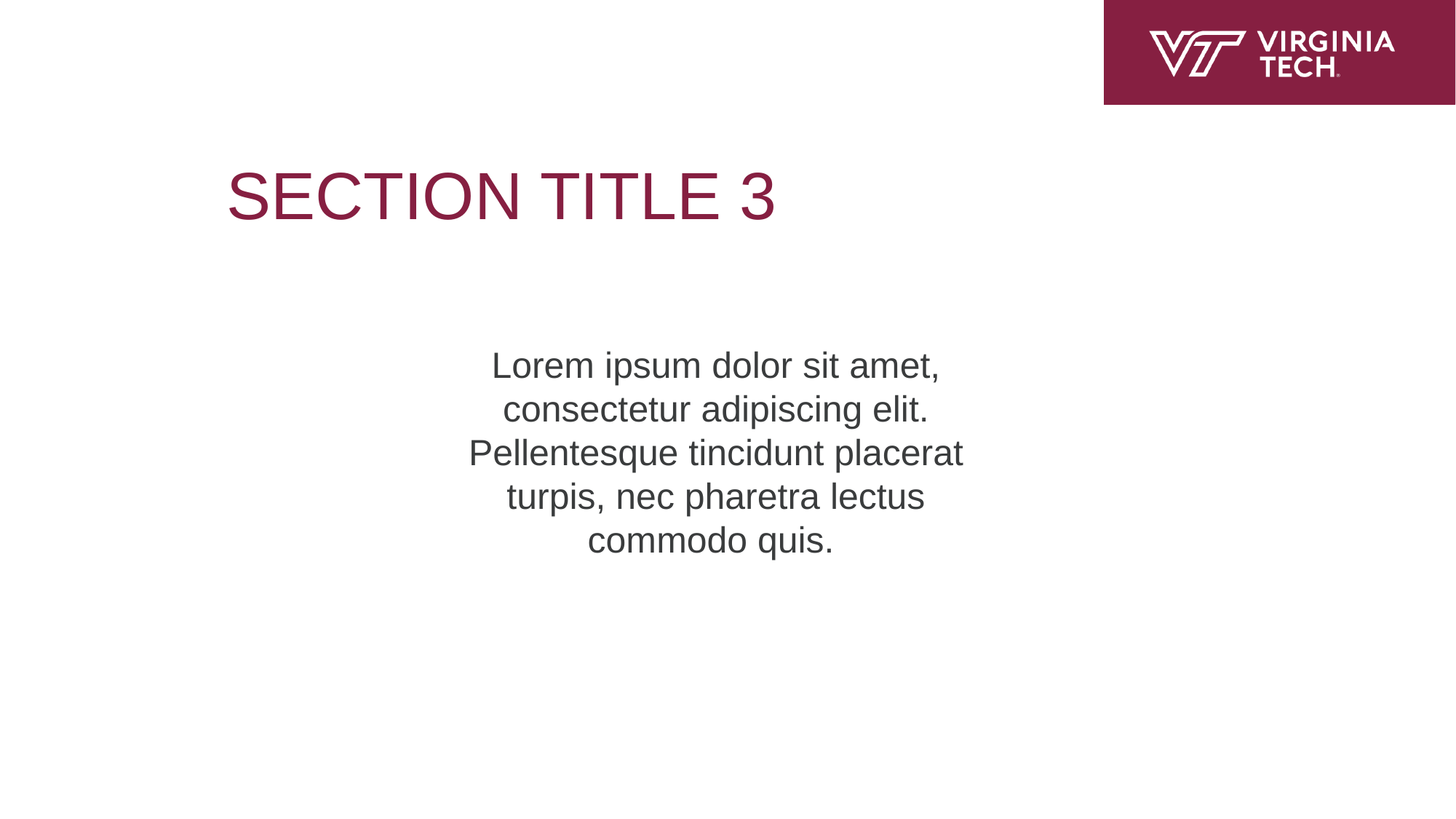

# SECTION TITLE 3

Lorem ipsum dolor sit amet, consectetur adipiscing elit. Pellentesque tincidunt placerat turpis, nec pharetra lectus commodo quis.